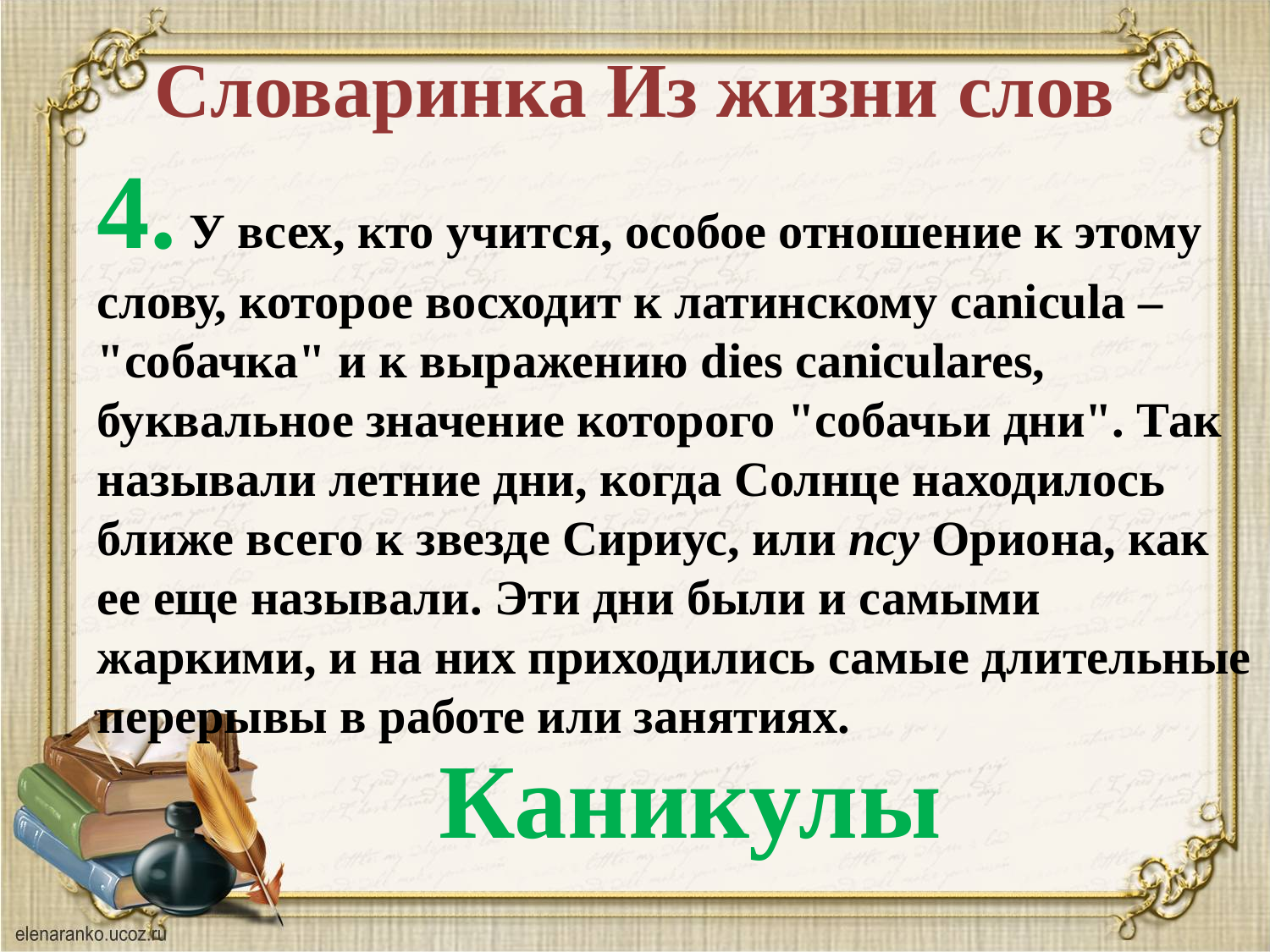

# Словаринка Из жизни слов
4. У всех, кто учится, особое отношение к этому слову, которое восходит к латинскому canicula – "собачка" и к выражению dies caniculares, буквальное значение которого "собачьи дни". Так называли летние дни, когда Солнце находилось ближе всего к звезде Сириус, или псу Ориона, как ее еще называли. Эти дни были и самыми жаркими, и на них приходились самые длительные перерывы в работе или занятиях.

Каникулы